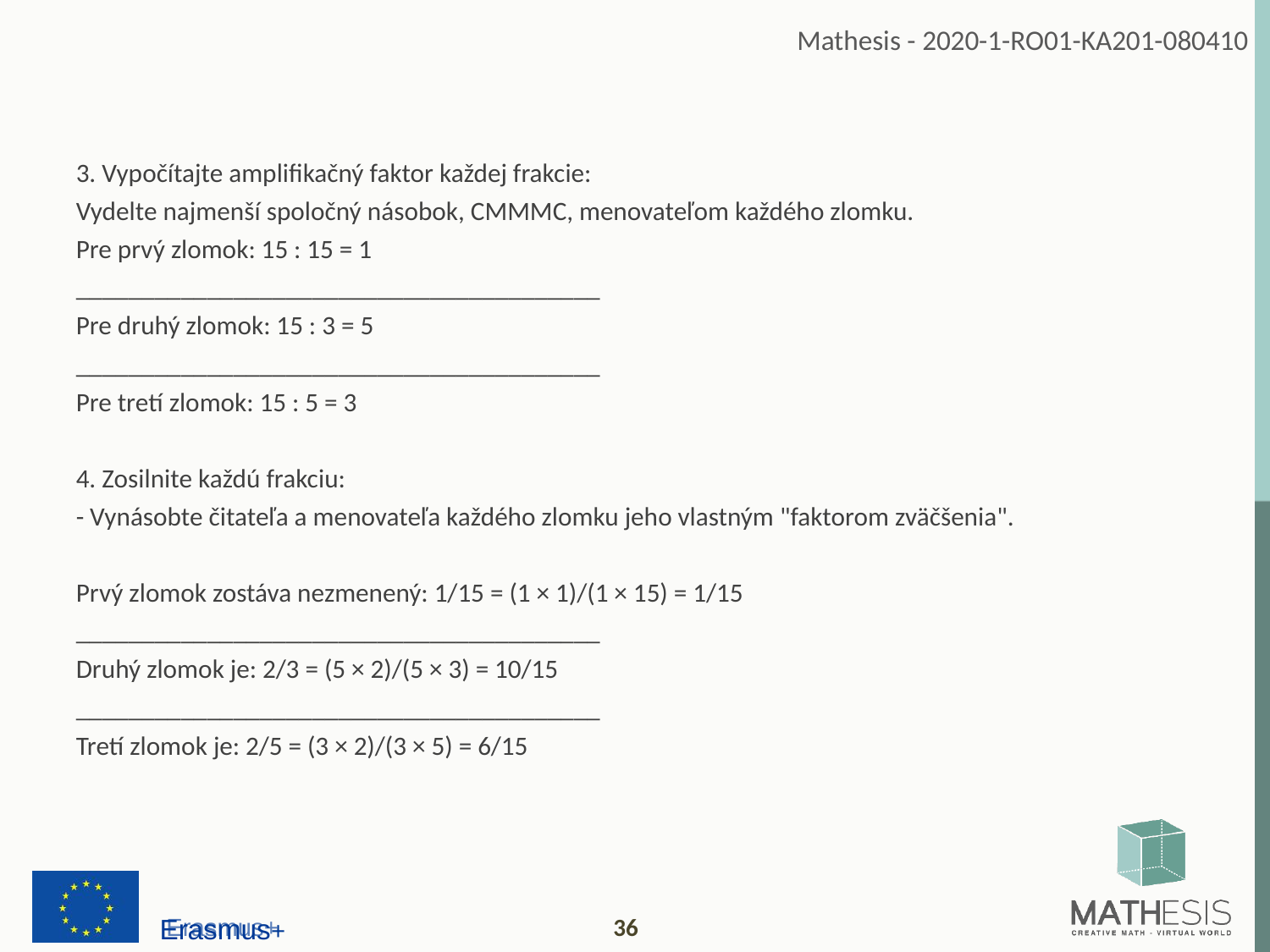

3. Vypočítajte amplifikačný faktor každej frakcie:
Vydelte najmenší spoločný násobok, CMMMC, menovateľom každého zlomku.
Pre prvý zlomok: 15 : 15 = 1
________________________________________
Pre druhý zlomok: 15 : 3 = 5
________________________________________
Pre tretí zlomok: 15 : 5 = 3

4. Zosilnite každú frakciu:
- Vynásobte čitateľa a menovateľa každého zlomku jeho vlastným "faktorom zväčšenia".

Prvý zlomok zostáva nezmenený: 1/15 = (1 × 1)/(1 × 15) = 1/15
________________________________________
Druhý zlomok je: 2/3 = (5 × 2)/(5 × 3) = 10/15
________________________________________
Tretí zlomok je: 2/5 = (3 × 2)/(3 × 5) = 6/15